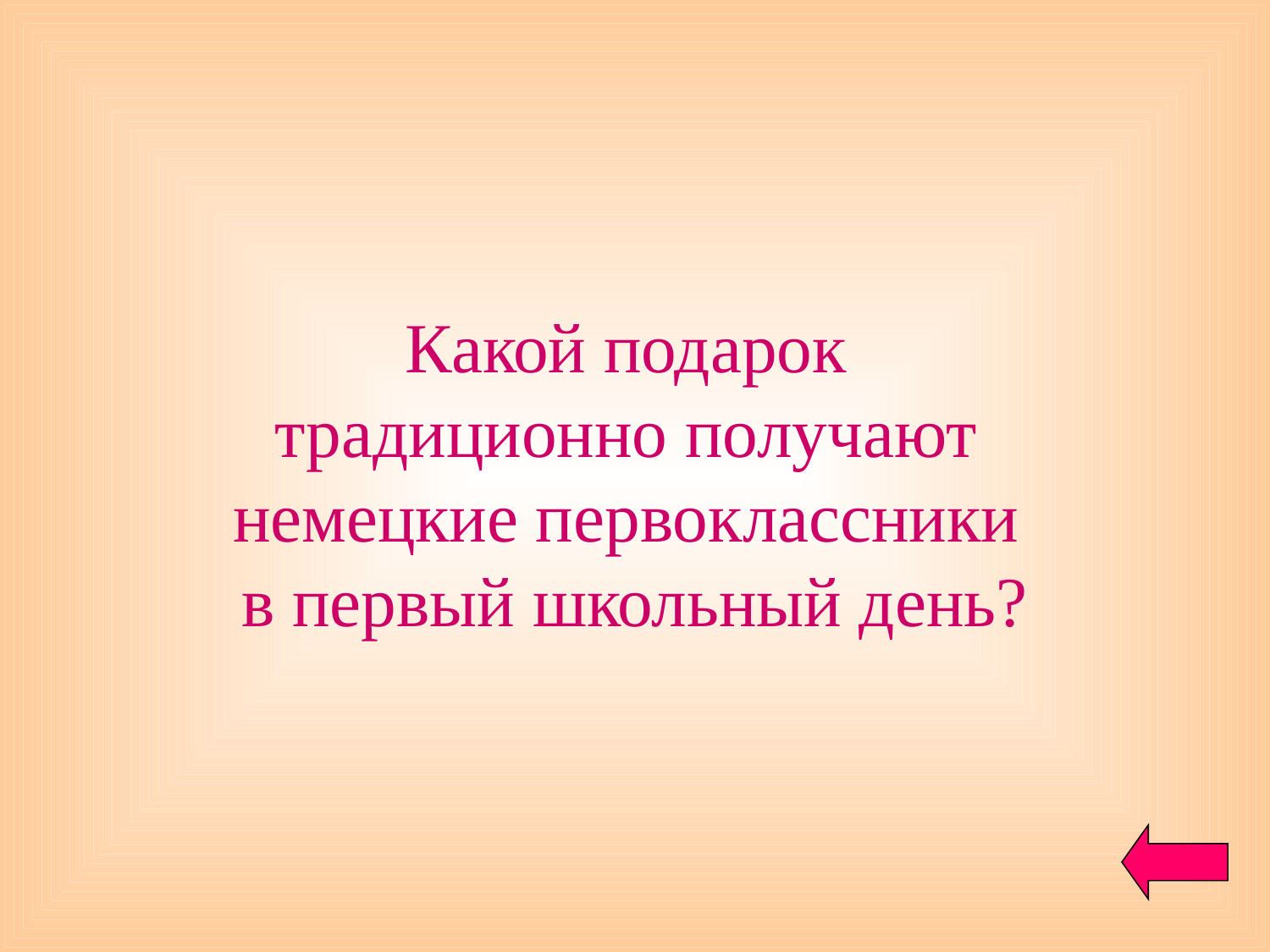

Какой подарок
традиционно получают
немецкие первоклассники
в первый школьный день?